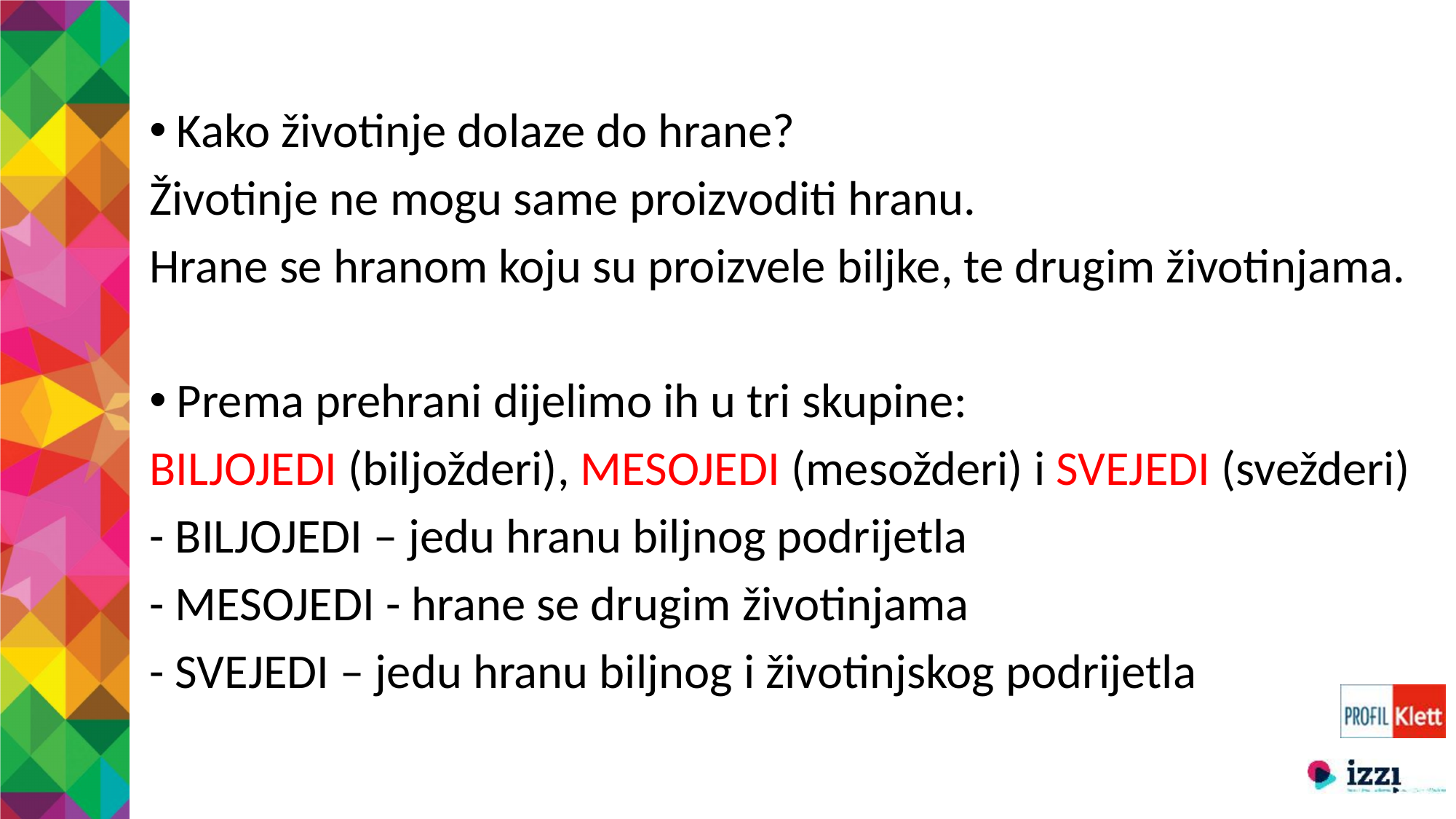

Kako životinje dolaze do hrane?
Životinje ne mogu same proizvoditi hranu.
Hrane se hranom koju su proizvele biljke, te drugim životinjama.

Prema prehrani dijelimo ih u tri skupine:
BILJOJEDI (biljožderi), MESOJEDI (mesožderi) i SVEJEDI (svežderi)
- BILJOJEDI – jedu hranu biljnog podrijetla
- MESOJEDI - hrane se drugim životinjama
- SVEJEDI – jedu hranu biljnog i životinjskog podrijetla